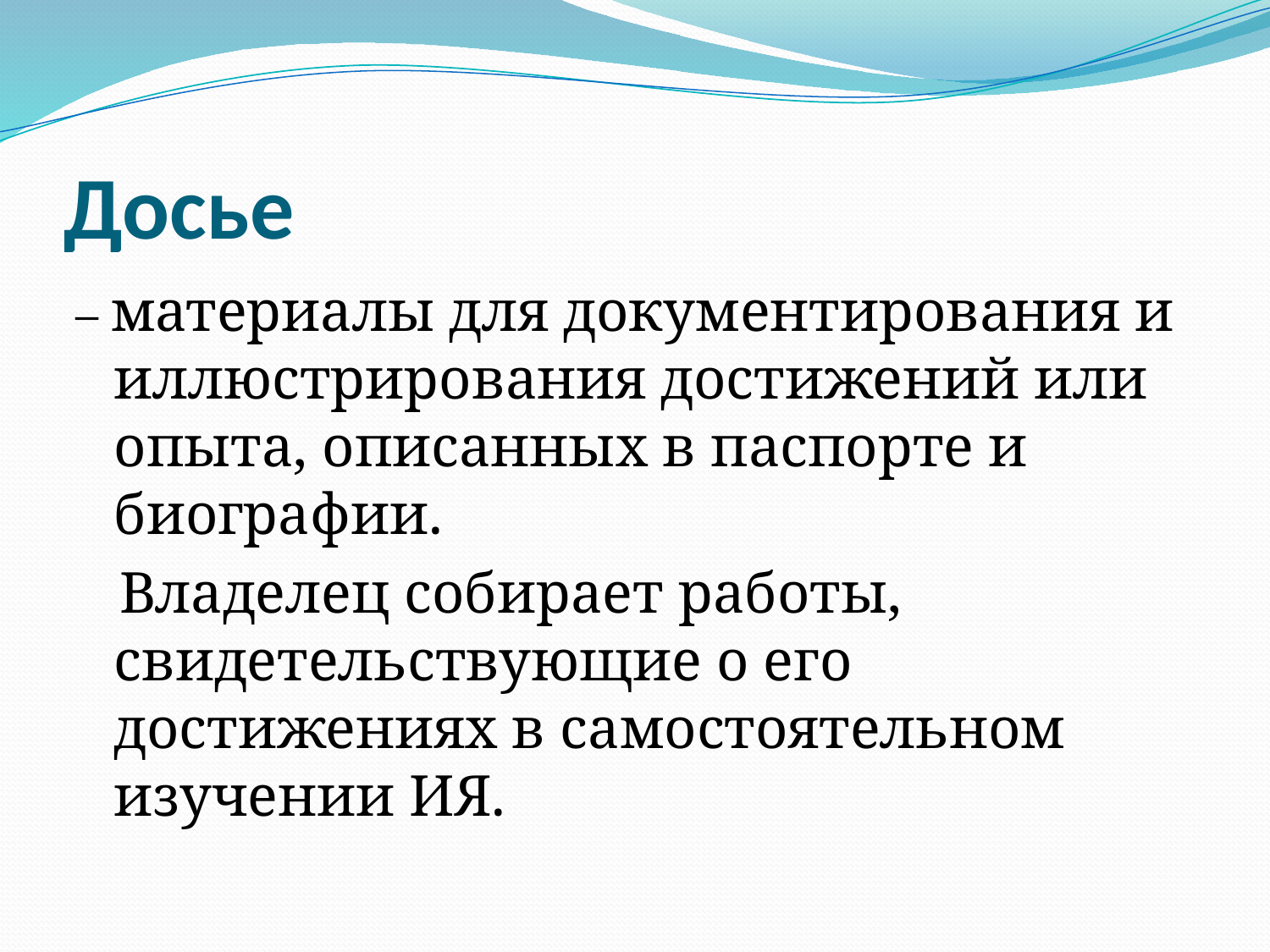

# Досье
– материалы для документирования и иллюстрирования достижений или опыта, описанных в паспорте и биографии.
   Владелец собирает работы, свидетельствующие о его достижениях в самостоятельном изучении ИЯ.